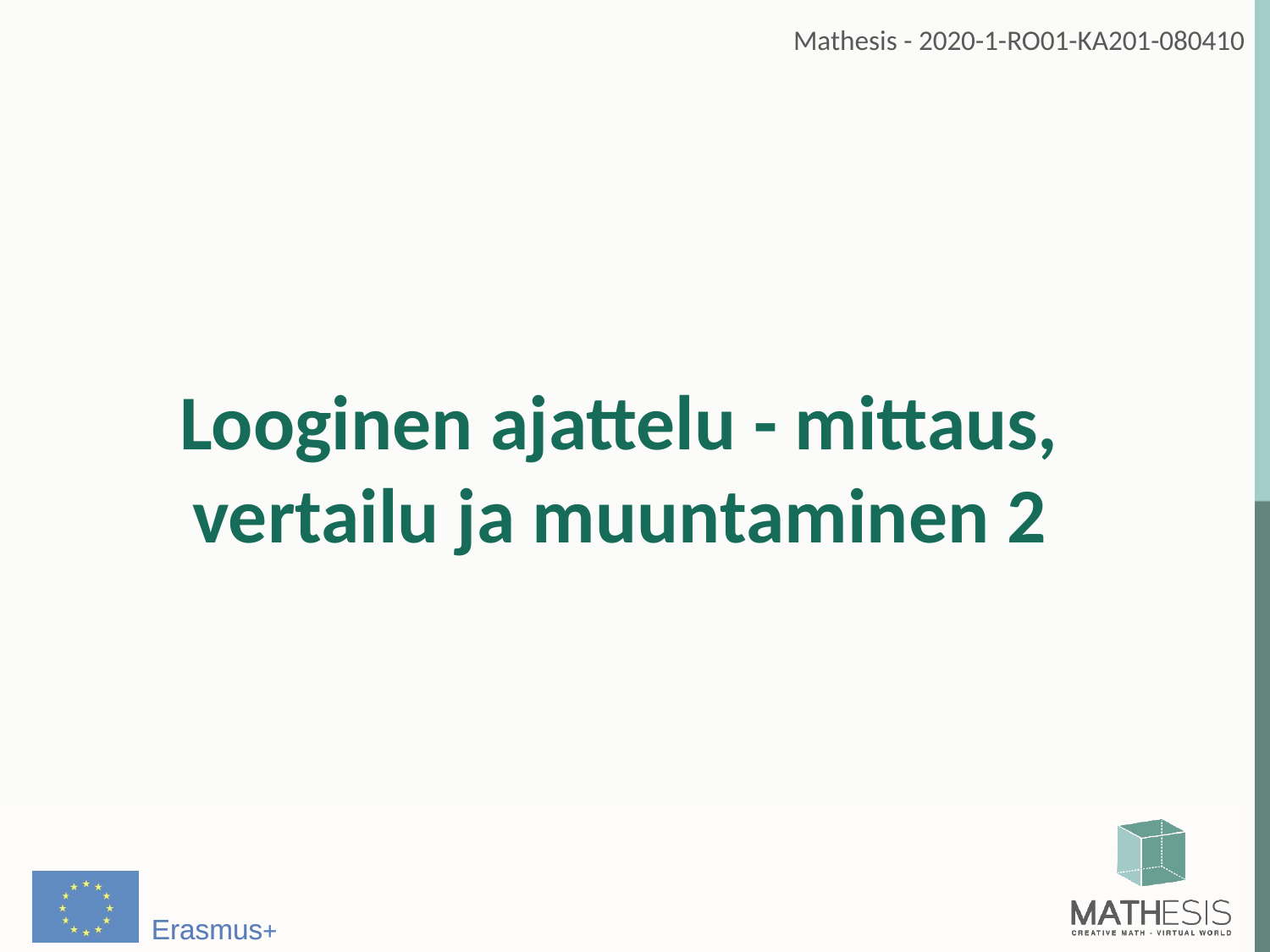

# Looginen ajattelu - mittaus, vertailu ja muuntaminen 2